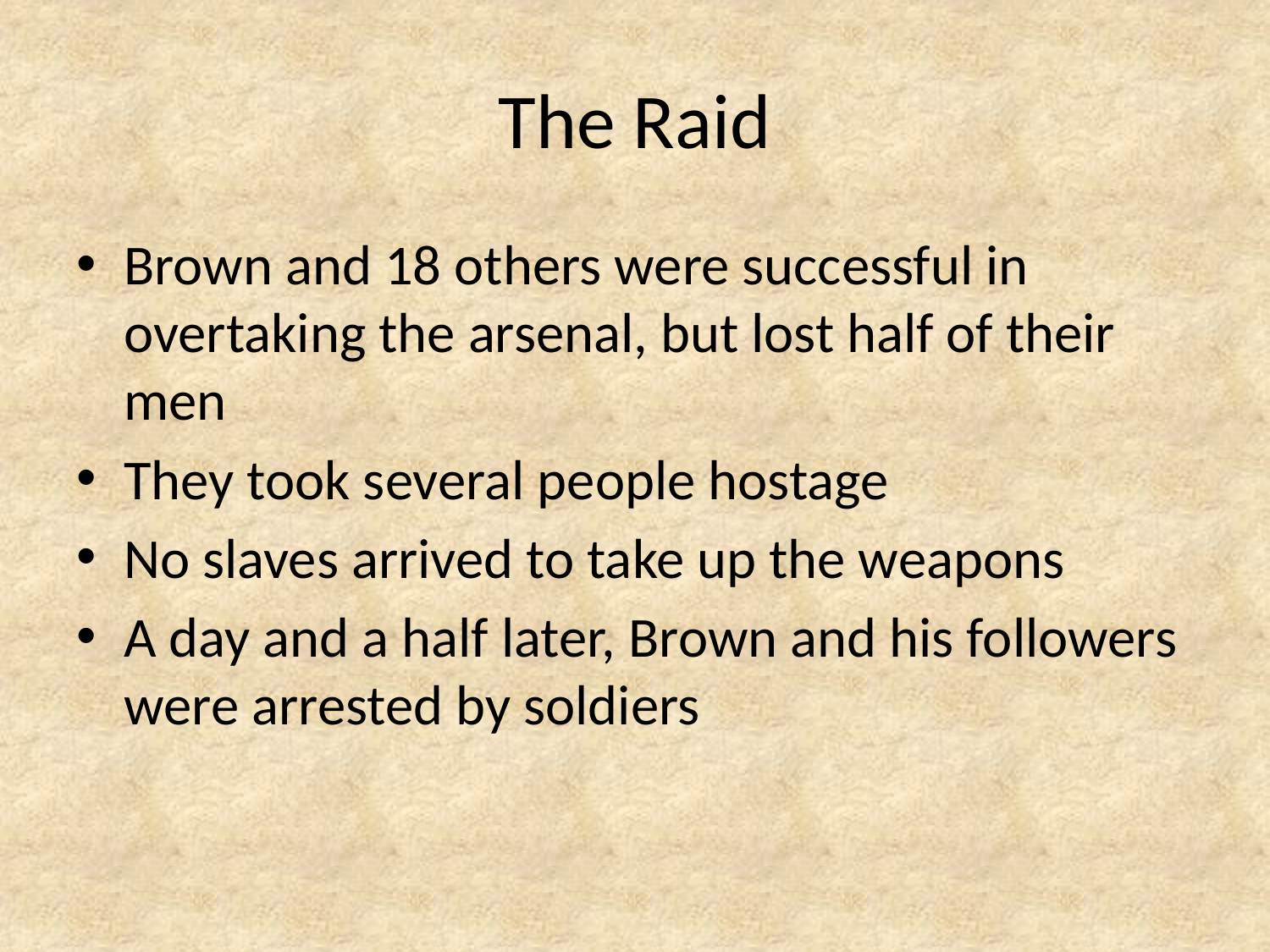

# The Raid
Brown and 18 others were successful in overtaking the arsenal, but lost half of their men
They took several people hostage
No slaves arrived to take up the weapons
A day and a half later, Brown and his followers were arrested by soldiers